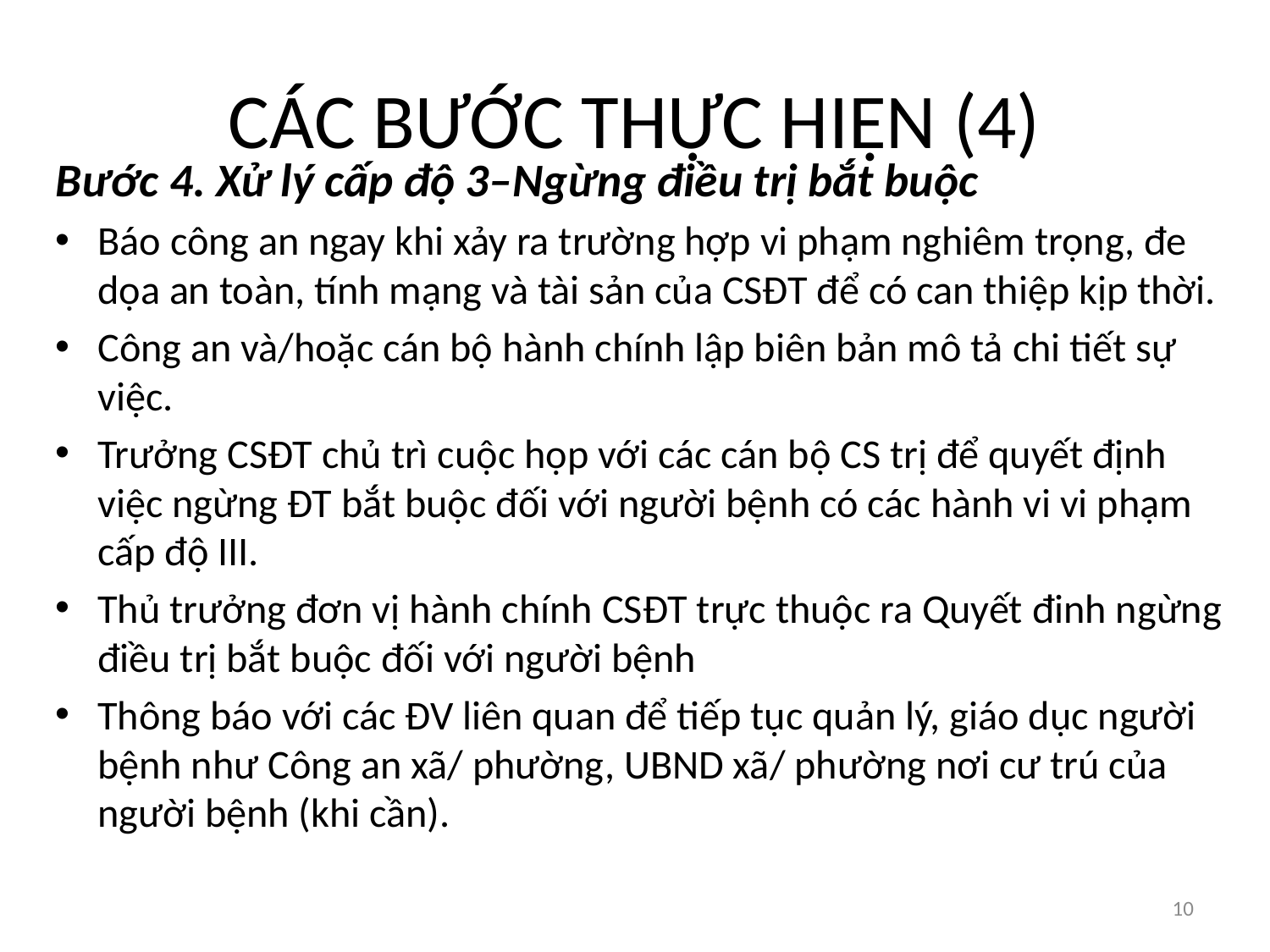

# CÁC BƯỚC THỰC HIỆN (4)
Bước 4. Xử lý cấp độ 3–Ngừng điều trị bắt buộc
Báo công an ngay khi xảy ra trường hợp vi phạm nghiêm trọng, đe dọa an toàn, tính mạng và tài sản của CSĐT để có can thiệp kịp thời.
Công an và/hoặc cán bộ hành chính lập biên bản mô tả chi tiết sự việc.
Trưởng CSĐT chủ trì cuộc họp với các cán bộ CS trị để quyết định việc ngừng ĐT bắt buộc đối với người bệnh có các hành vi vi phạm cấp độ III.
Thủ trưởng đơn vị hành chính CSĐT trực thuộc ra Quyết đinh ngừng điều trị bắt buộc đối với người bệnh
Thông báo với các ĐV liên quan để tiếp tục quản lý, giáo dục người bệnh như Công an xã/ phường, UBND xã/ phường nơi cư trú của người bệnh (khi cần).
10